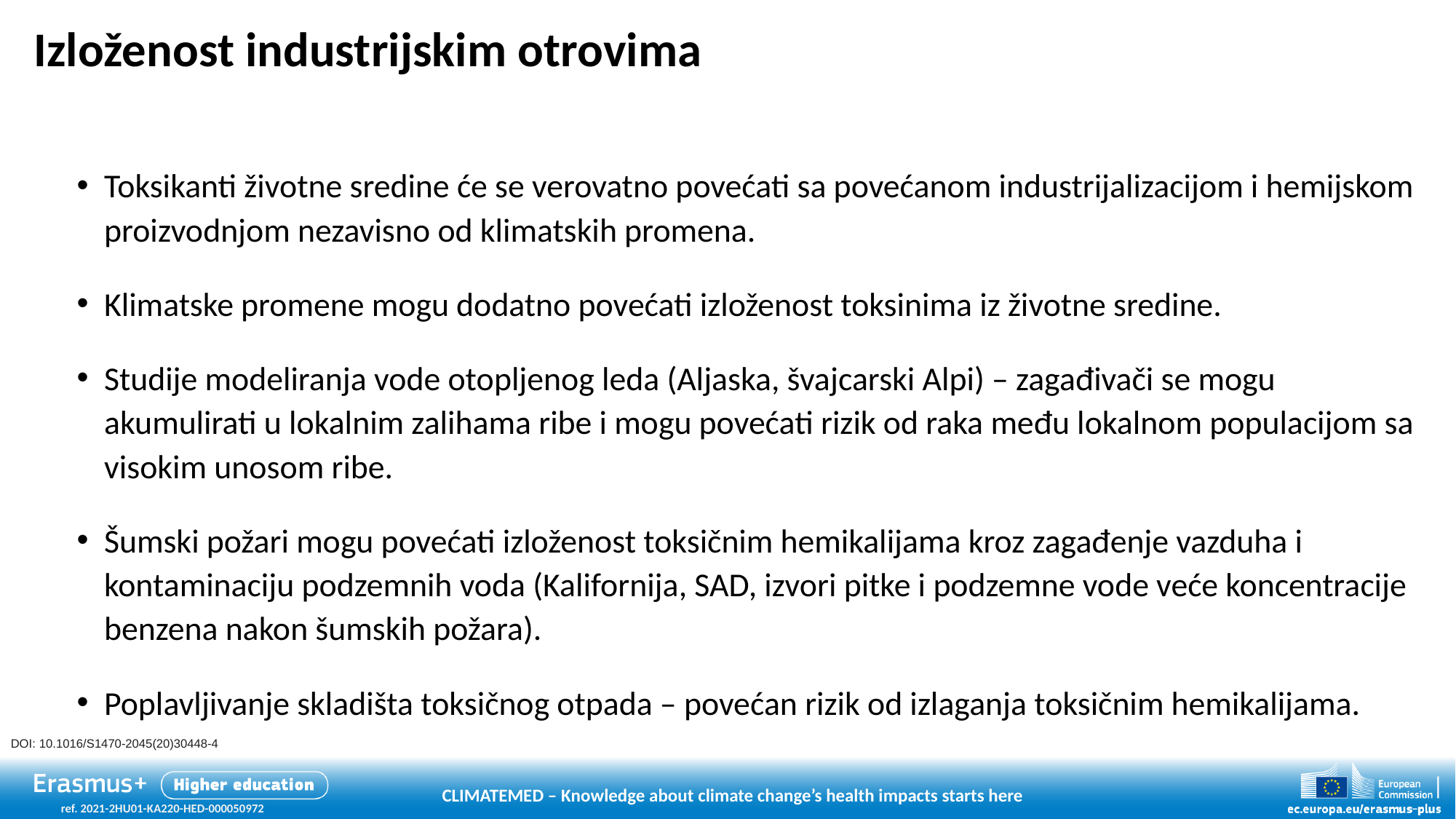

# Izloženost industrijskim otrovima
Toksikanti životne sredine će se verovatno povećati sa povećanom industrijalizacijom i hemijskom proizvodnjom nezavisno od klimatskih promena.
Klimatske promene mogu dodatno povećati izloženost toksinima iz životne sredine.
Studije modeliranja vode otopljenog leda (Aljaska, švajcarski Alpi) – zagađivači se mogu akumulirati u lokalnim zalihama ribe i mogu povećati rizik od raka među lokalnom populacijom sa visokim unosom ribe.
Šumski požari mogu povećati izloženost toksičnim hemikalijama kroz zagađenje vazduha i kontaminaciju podzemnih voda (Kalifornija, SAD, izvori pitke i podzemne vode veće koncentracije benzena nakon šumskih požara).
Poplavljivanje skladišta toksičnog otpada – povećan rizik od izlaganja toksičnim hemikalijama.
DOI: 10.1016/S1470-2045(20)30448-4